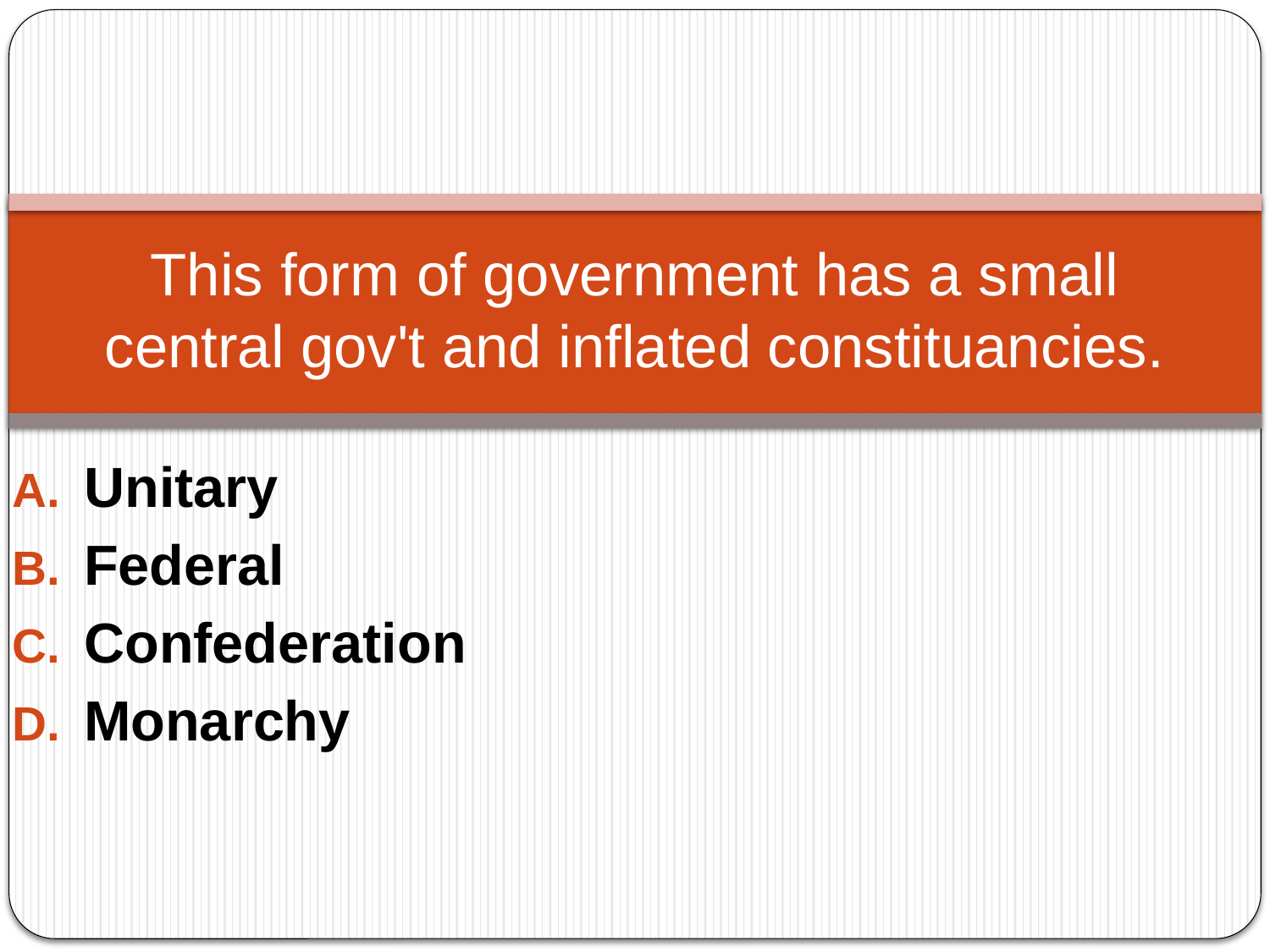

# This form of government has a small central gov't and inflated constituancies.
Unitary
Federal
Confederation
Monarchy